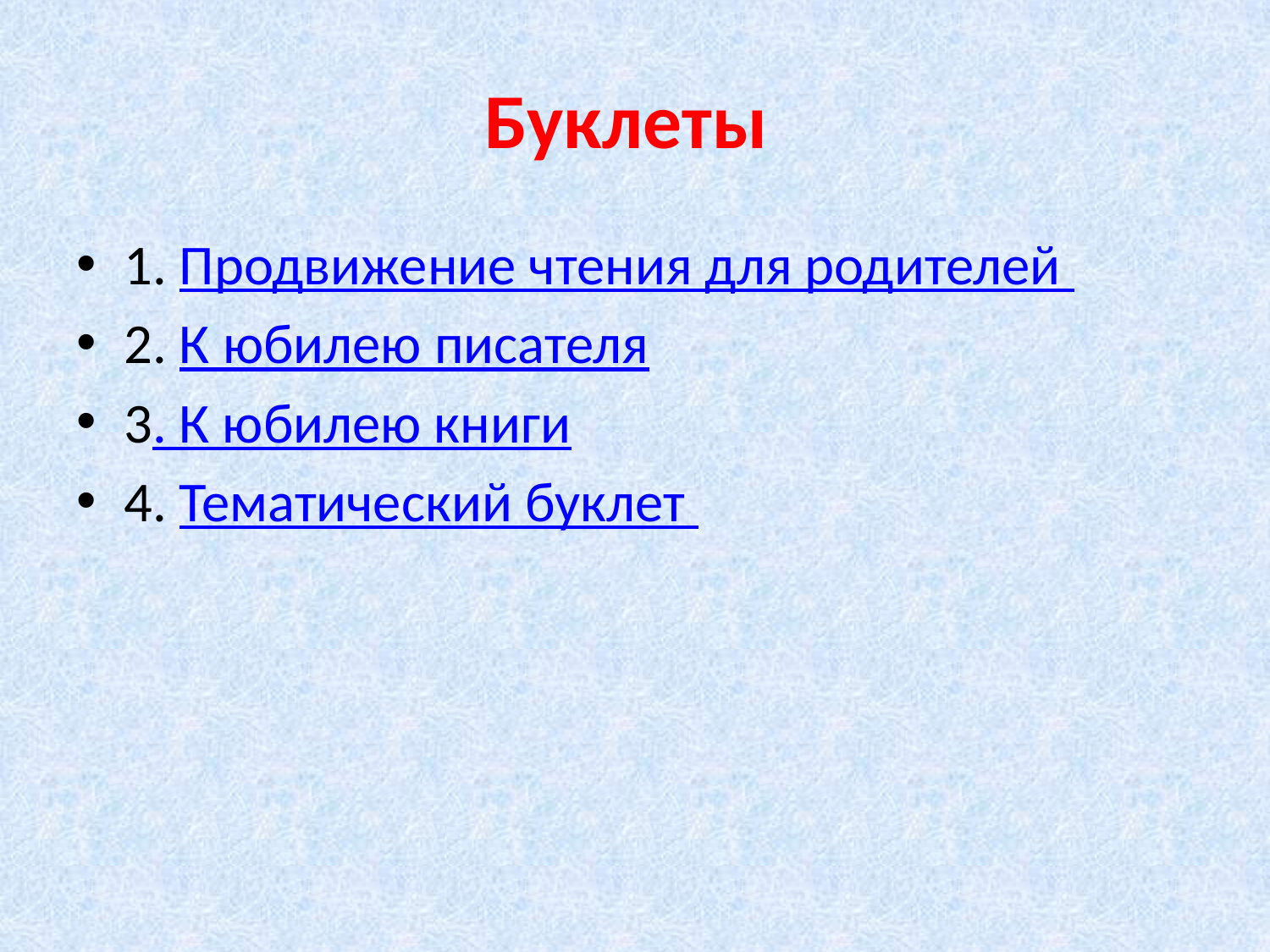

# Буклеты
1. Продвижение чтения для родителей
2. К юбилею писателя
3. К юбилею книги
4. Тематический буклет